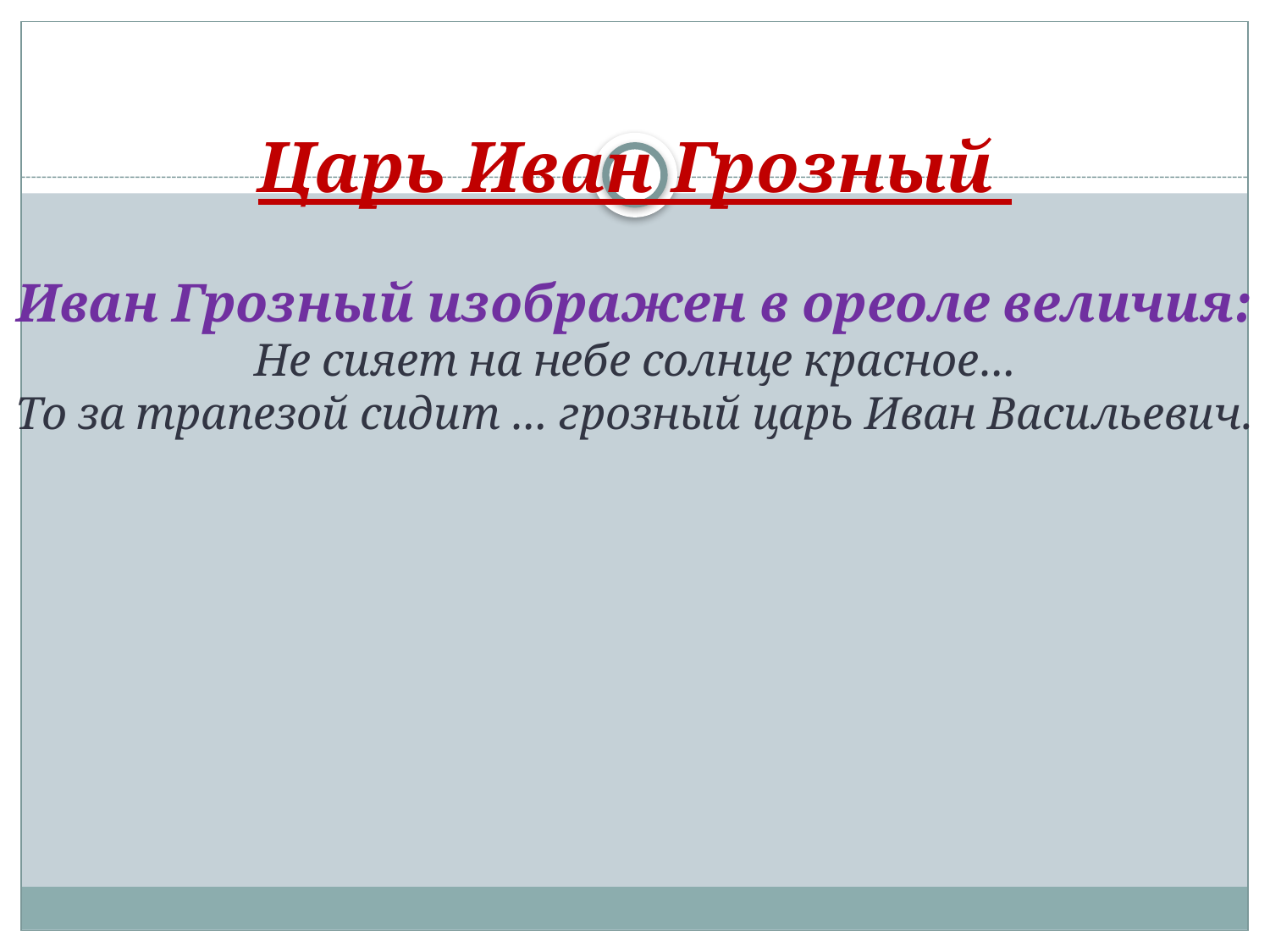

# Царь Иван Грозный Иван Грозный изображен в ореоле величия: Не сияет на небе солнце красное… То за трапезой сидит … грозный царь Иван Васильевич.